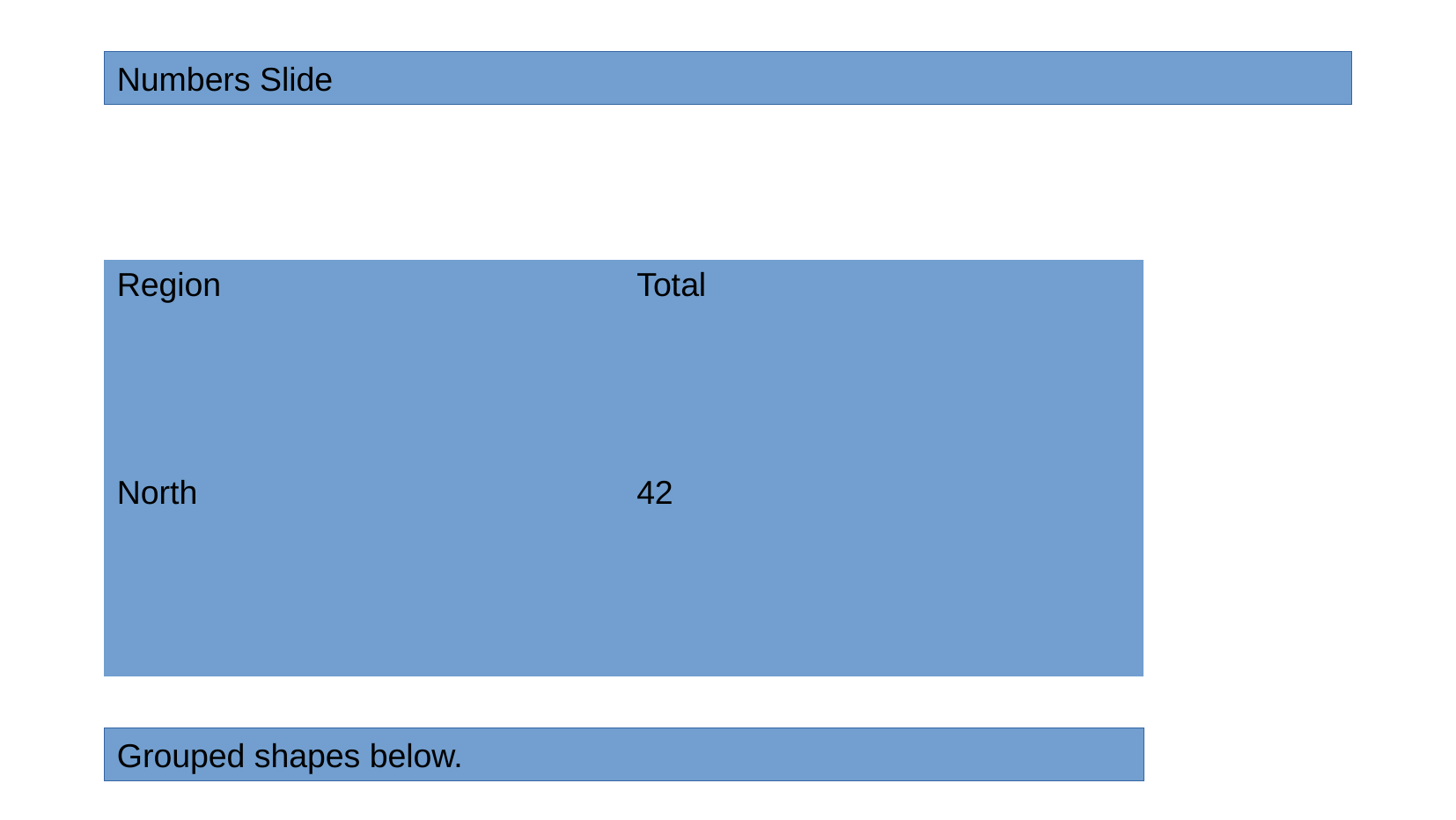

Numbers Slide
| Region | Total |
| --- | --- |
| North | 42 |
Grouped shapes below.
Inside a group shape.